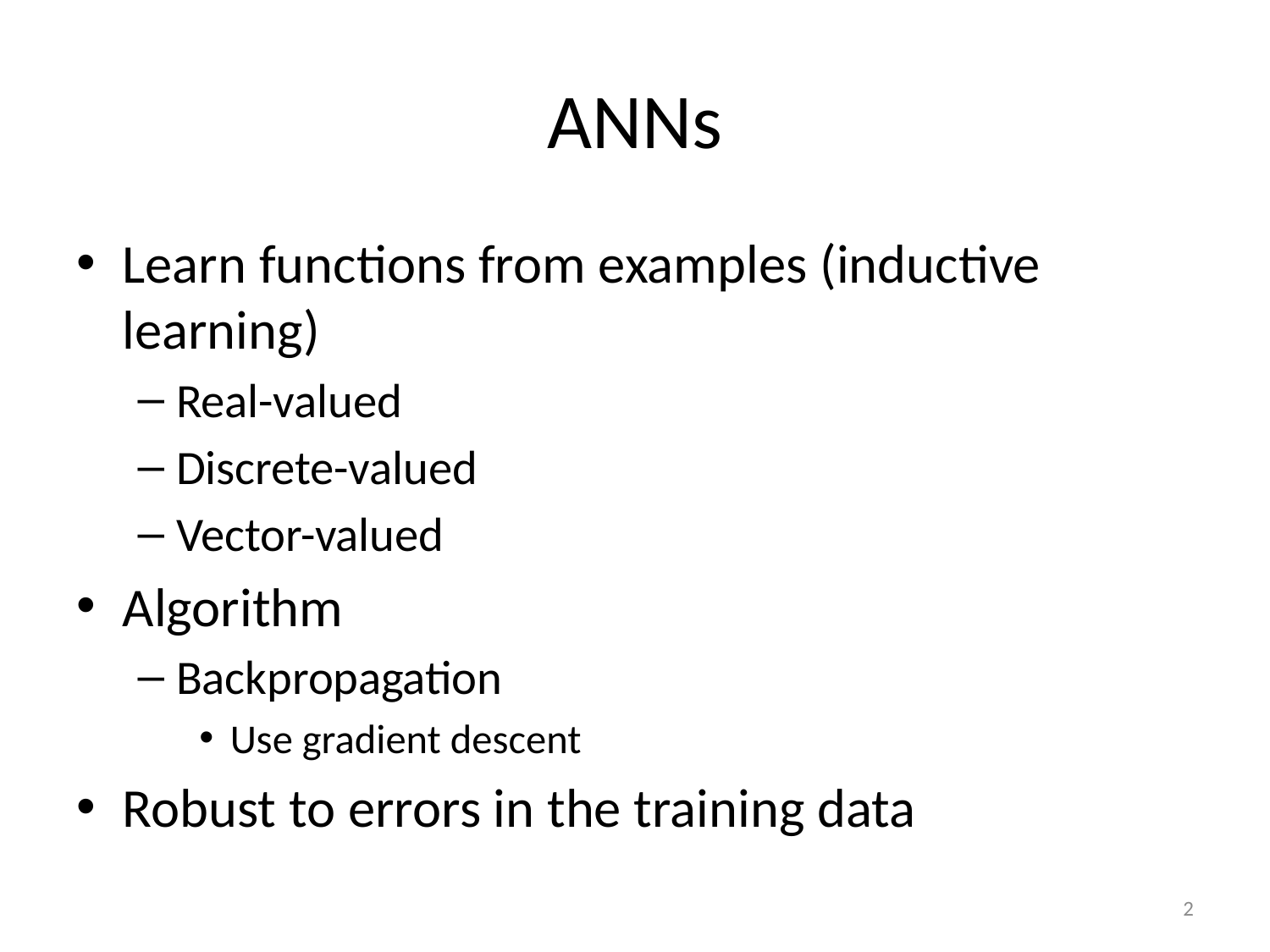

# ANNs
Learn functions from examples (inductive learning)
Real-valued
Discrete-valued
Vector-valued
Algorithm
Backpropagation
Use gradient descent
Robust to errors in the training data
2